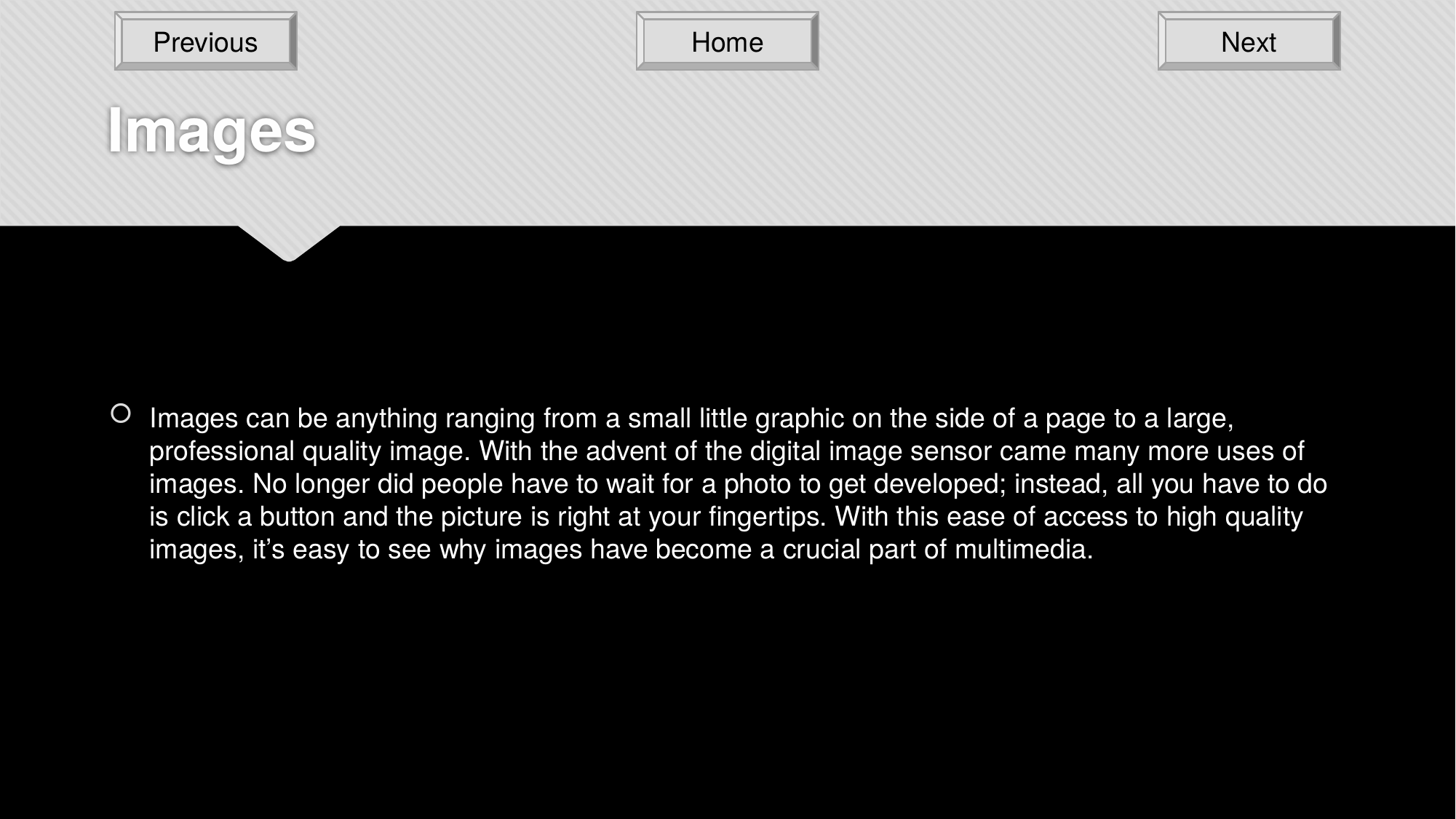

Previous
Home
Next
# Images
Images can be anything ranging from a small little graphic on the side of a page to a large, professional quality image. With the advent of the digital image sensor came many more uses of images. No longer did people have to wait for a photo to get developed; instead, all you have to do is click a button and the picture is right at your fingertips. With this ease of access to high quality images, it’s easy to see why images have become a crucial part of multimedia.